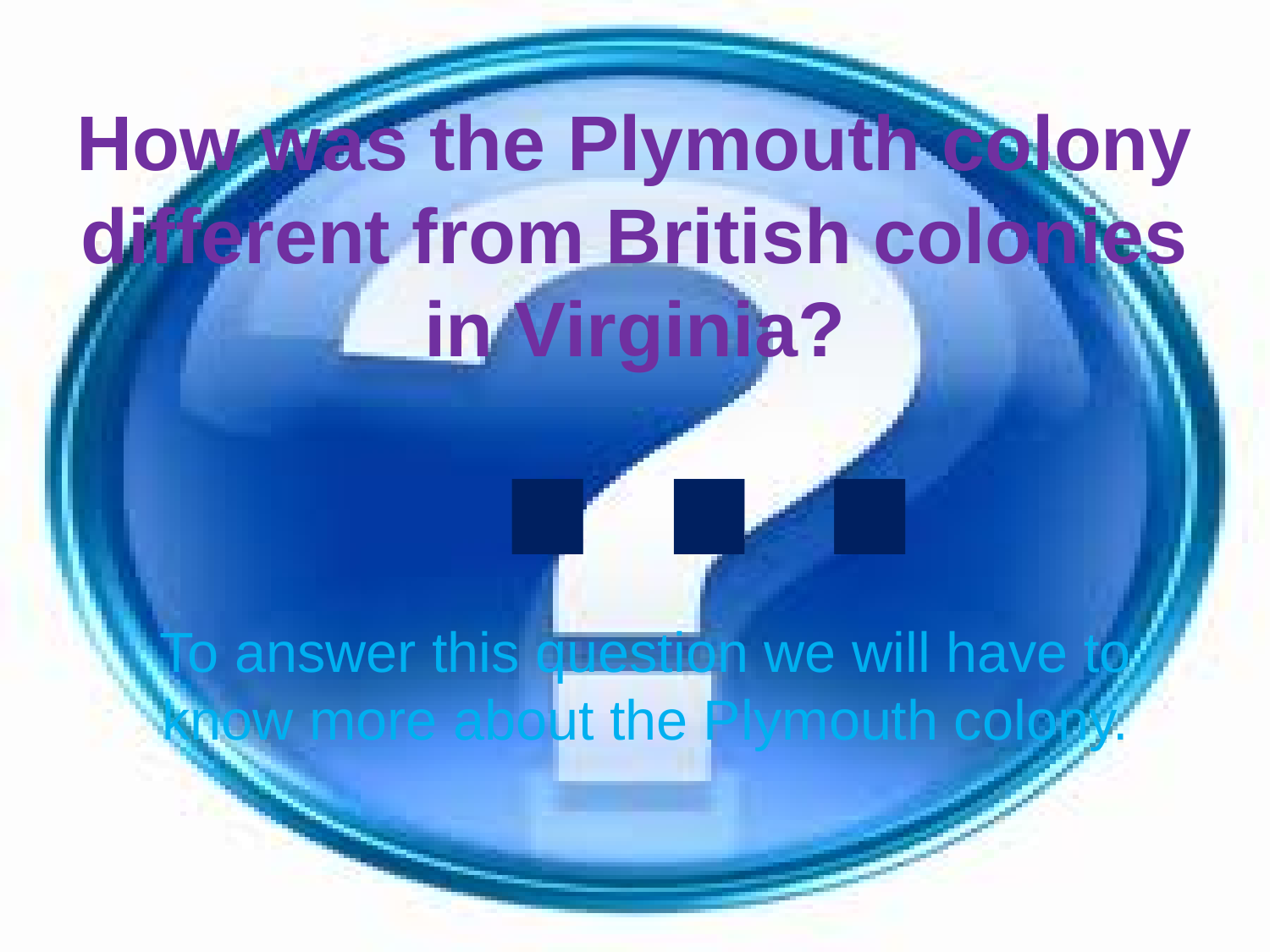

…
# How was the Plymouth colony different from British colonies in Virginia?
To answer this question we will have to know more about the Plymouth colony.